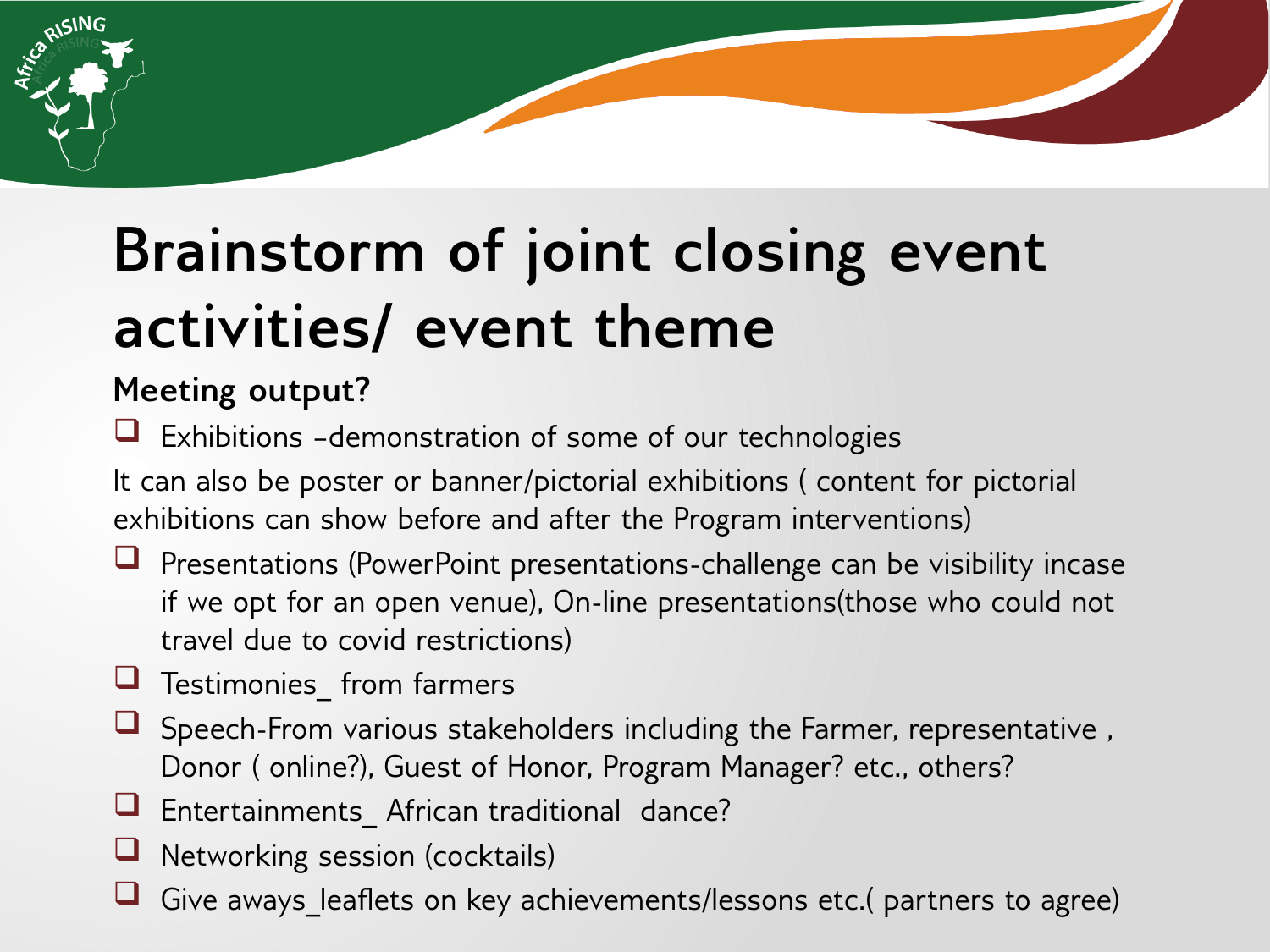

Brainstorm of joint closing event activities/ event theme
Meeting output?
Exhibitions –demonstration of some of our technologies
It can also be poster or banner/pictorial exhibitions ( content for pictorial exhibitions can show before and after the Program interventions)
Presentations (PowerPoint presentations-challenge can be visibility incase if we opt for an open venue), On-line presentations(those who could not travel due to covid restrictions)
Testimonies_ from farmers
Speech-From various stakeholders including the Farmer, representative , Donor ( online?), Guest of Honor, Program Manager? etc., others?
Entertainments_ African traditional  dance?
Networking session (cocktails)
Give aways_leaflets on key achievements/lessons etc.( partners to agree)